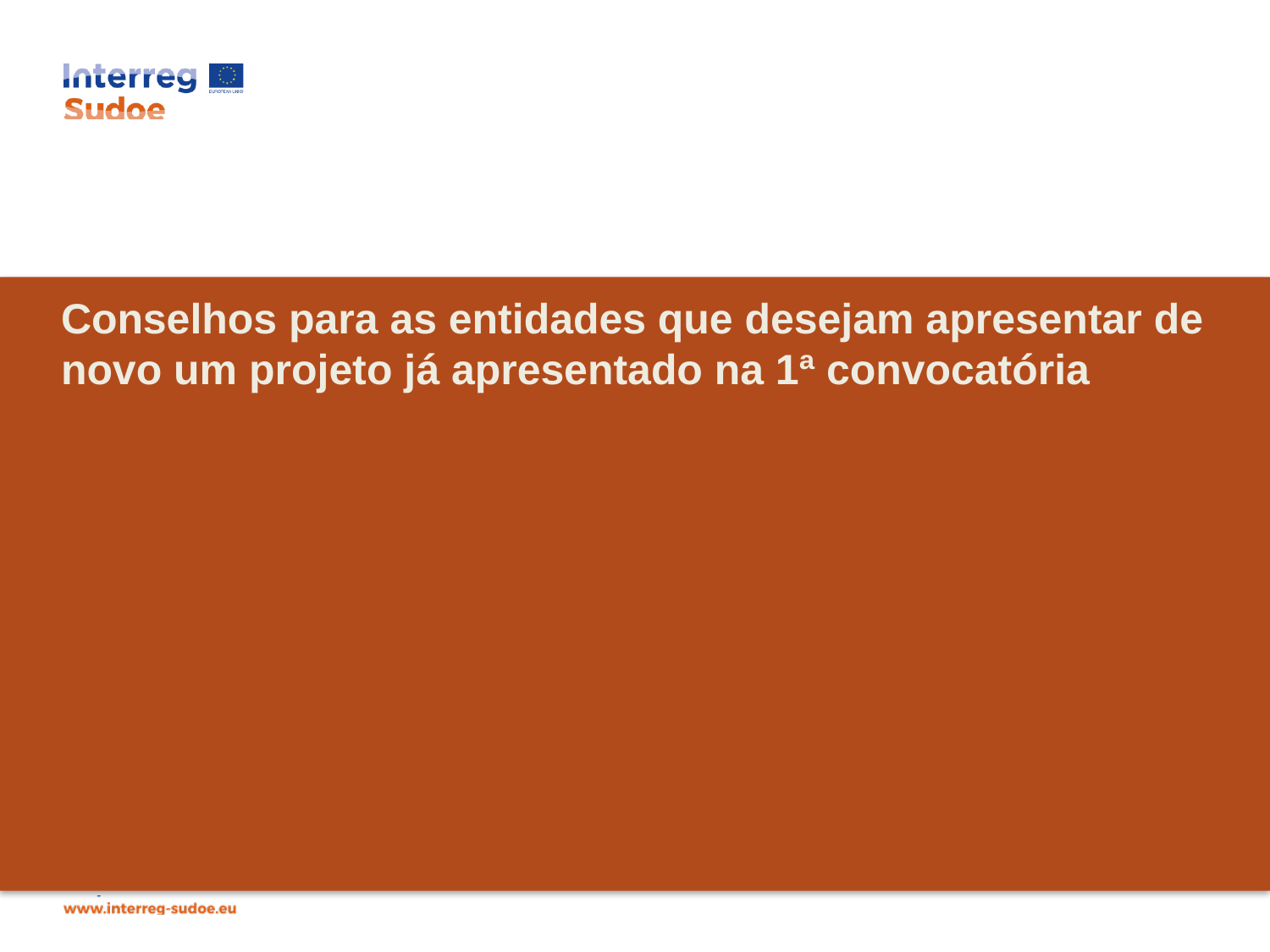

# Conselhos para as entidades que desejam apresentar de novo um projeto já apresentado na 1ª convocatória